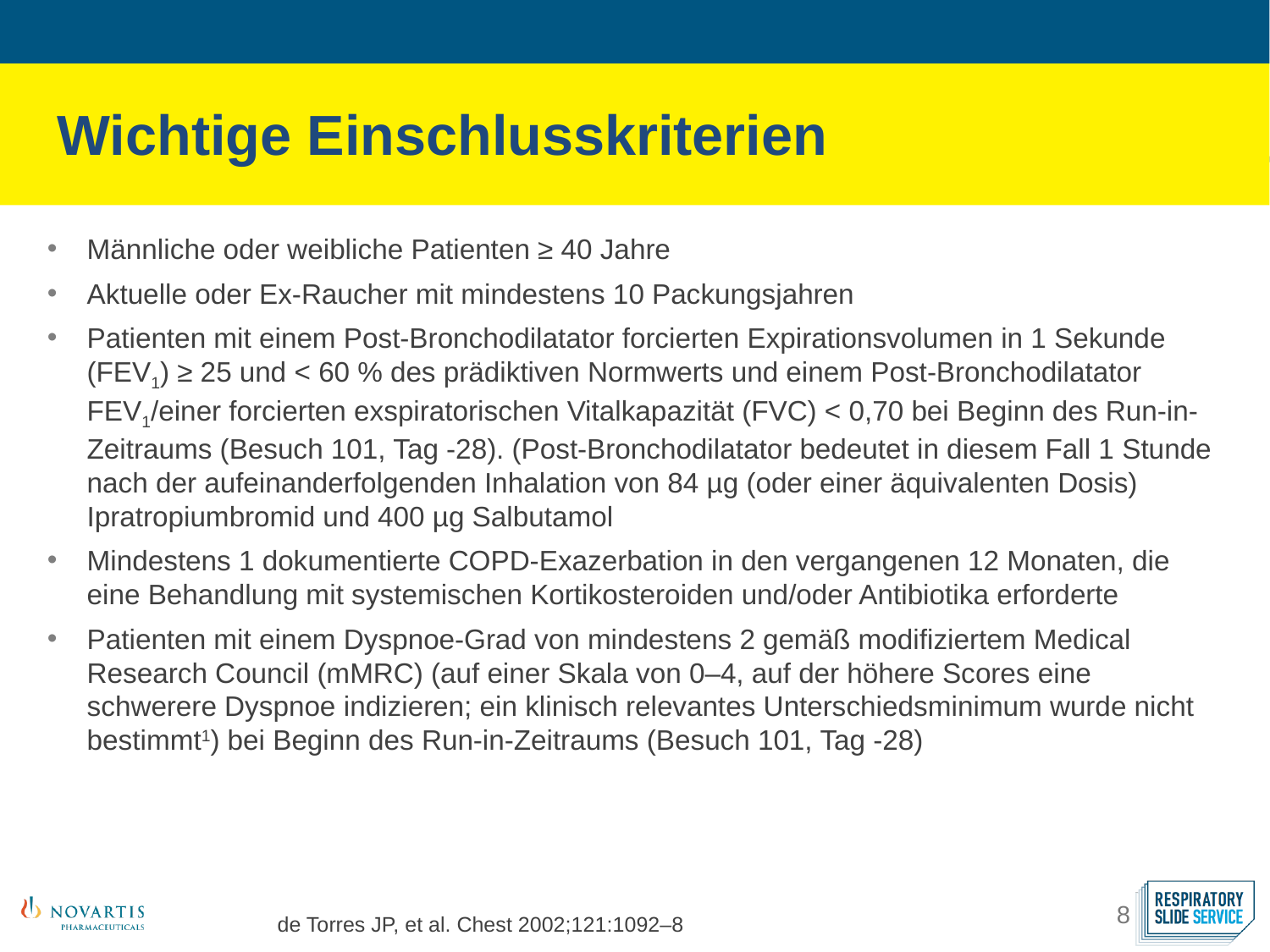

Wichtige Einschlusskriterien
Männliche oder weibliche Patienten ≥ 40 Jahre
Aktuelle oder Ex-Raucher mit mindestens 10 Packungsjahren
Patienten mit einem Post-Bronchodilatator forcierten Expirationsvolumen in 1 Sekunde (FEV1) ≥ 25 und < 60 % des prädiktiven Normwerts und einem Post-Bronchodilatator FEV1/einer forcierten exspiratorischen Vitalkapazität (FVC) < 0,70 bei Beginn des Run-in-Zeitraums (Besuch 101, Tag -28). (Post-Bronchodilatator bedeutet in diesem Fall 1 Stunde nach der aufeinanderfolgenden Inhalation von 84 µg (oder einer äquivalenten Dosis) Ipratropiumbromid und 400 µg Salbutamol
Mindestens 1 dokumentierte COPD-Exazerbation in den vergangenen 12 Monaten, die eine Behandlung mit systemischen Kortikosteroiden und/oder Antibiotika erforderte
Patienten mit einem Dyspnoe-Grad von mindestens 2 gemäß modifiziertem Medical Research Council (mMRC) (auf einer Skala von 0–4, auf der höhere Scores eine schwerere Dyspnoe indizieren; ein klinisch relevantes Unterschiedsminimum wurde nicht bestimmt1) bei Beginn des Run-in-Zeitraums (Besuch 101, Tag -28)

de Torres JP, et al. Chest 2002;121:1092–8